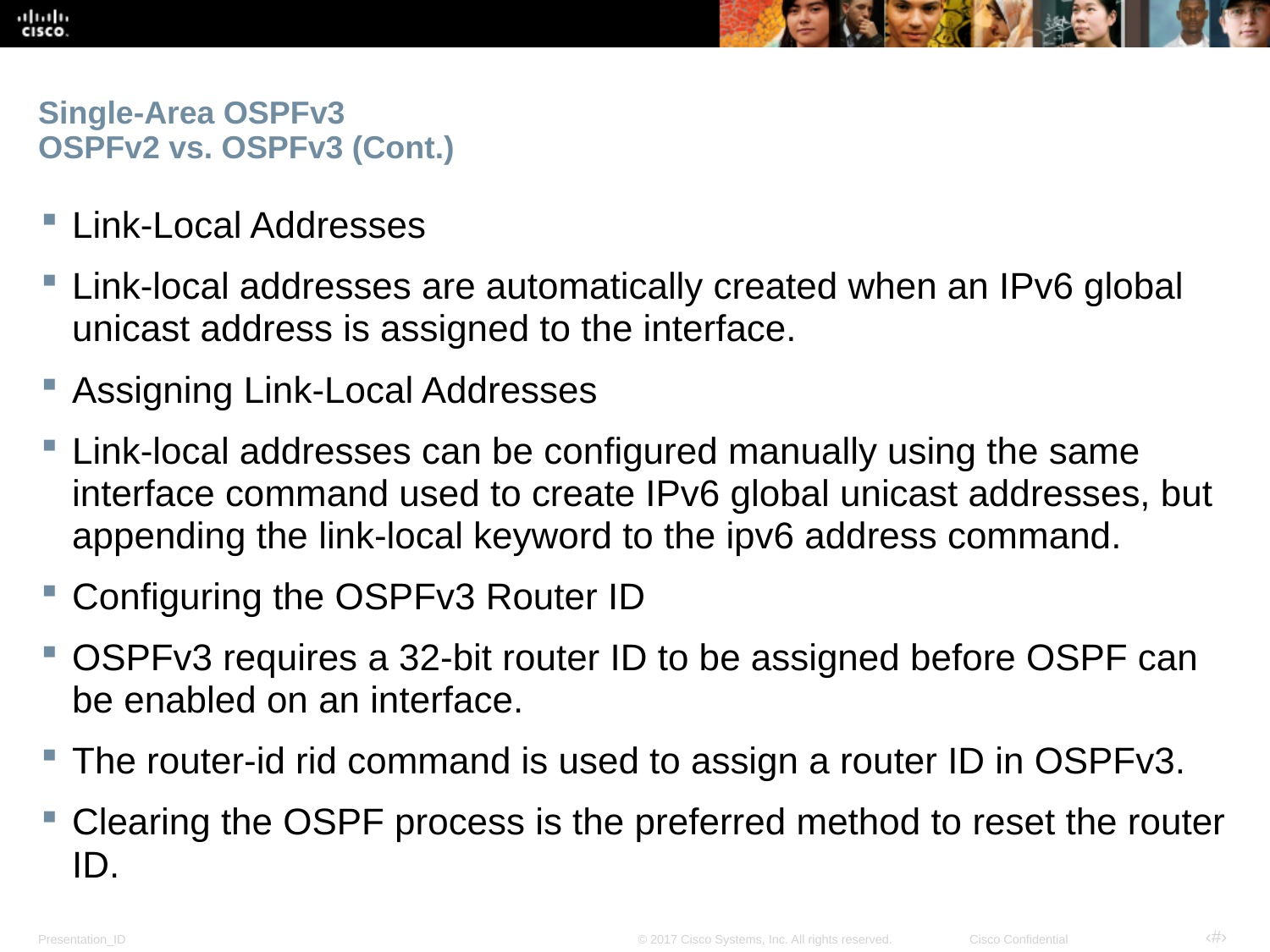

# Single-Area OSPFv3 OSPFv2 vs. OSPFv3 (Cont.)
Link-Local Addresses
Link-local addresses are automatically created when an IPv6 global unicast address is assigned to the interface.
Assigning Link-Local Addresses
Link-local addresses can be configured manually using the same interface command used to create IPv6 global unicast addresses, but appending the link-local keyword to the ipv6 address command.
Configuring the OSPFv3 Router ID
OSPFv3 requires a 32-bit router ID to be assigned before OSPF can be enabled on an interface.
The router-id rid command is used to assign a router ID in OSPFv3.
Clearing the OSPF process is the preferred method to reset the router ID.